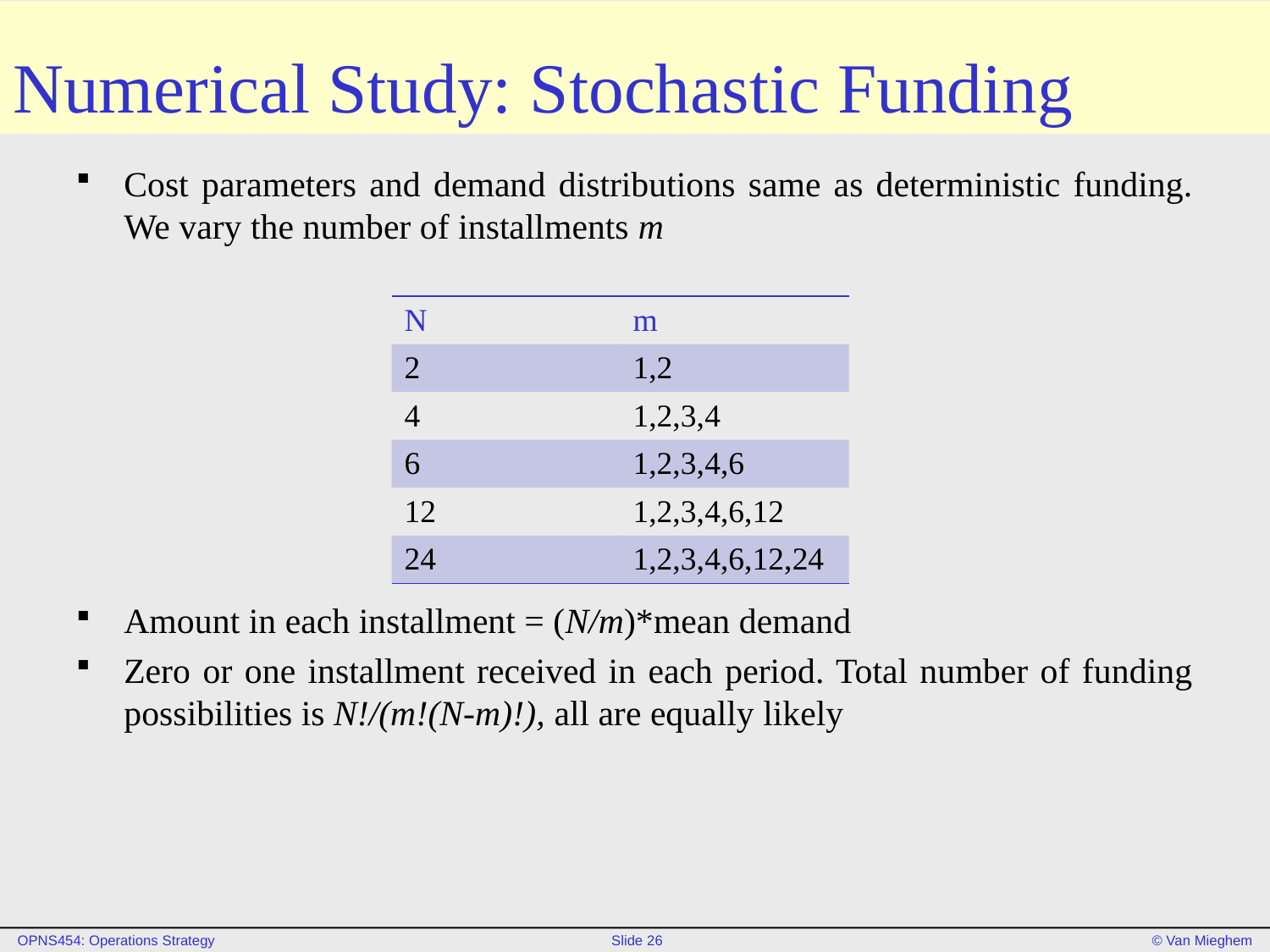

# Numerical Study: Stochastic Funding
Cost parameters and demand distributions same as deterministic funding. We vary the number of installments m

Amount in each installment = (N/m)*mean demand
Zero or one installment received in each period. Total number of funding possibilities is N!/(m!(N-m)!), all are equally likely

| N | m |
| --- | --- |
| 2 | 1,2 |
| 4 | 1,2,3,4 |
| 6 | 1,2,3,4,6 |
| 12 | 1,2,3,4,6,12 |
| 24 | 1,2,3,4,6,12,24 |